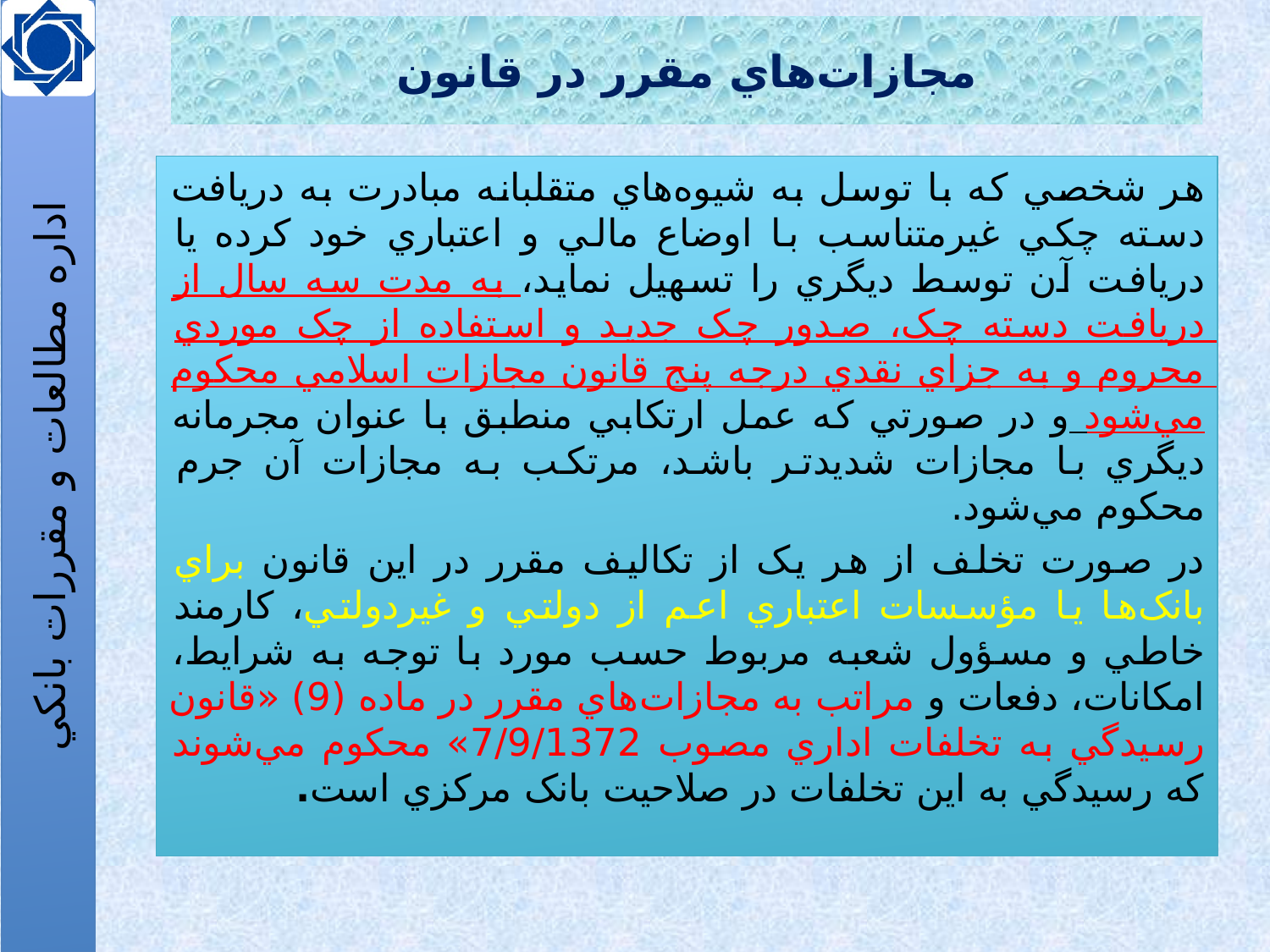

# مجازات‌هاي مقرر در قانون
هر شخصي که با توسل به شيوه‌هاي متقلبانه مبادرت به دريافت دسته چکي غيرمتناسب با اوضاع مالي و اعتباري خود کرده يا دريافت آن توسط ديگري را تسهيل نمايد، به مدت سه سال از دريافت دسته چک، صدور چک جديد و استفاده از چک موردي محروم و به جزاي نقدي درجه پنج قانون مجازات اسلامي محکوم مي‌شود و در صورتي که عمل ارتکابي منطبق با عنوان مجرمانه ديگري با مجازات شديدتر باشد، مرتکب به مجازات آن جرم محکوم مي‌شود.
در صورت تخلف از هر يک از تکاليف مقرر در اين قانون براي بانک‌ها يا مؤسسات اعتباري اعم از دولتي و غيردولتي، کارمند خاطي و مسؤول شعبه مربوط حسب مورد با توجه به شرايط، امکانات، دفعات و مراتب به مجازات‌هاي مقرر در ماده (9) «قانون رسيدگي به تخلفات اداري مصوب 7/9/1372» محکوم مي‌شوند که رسيدگي به اين تخلفات در صلاحيت بانک مرکزي است.